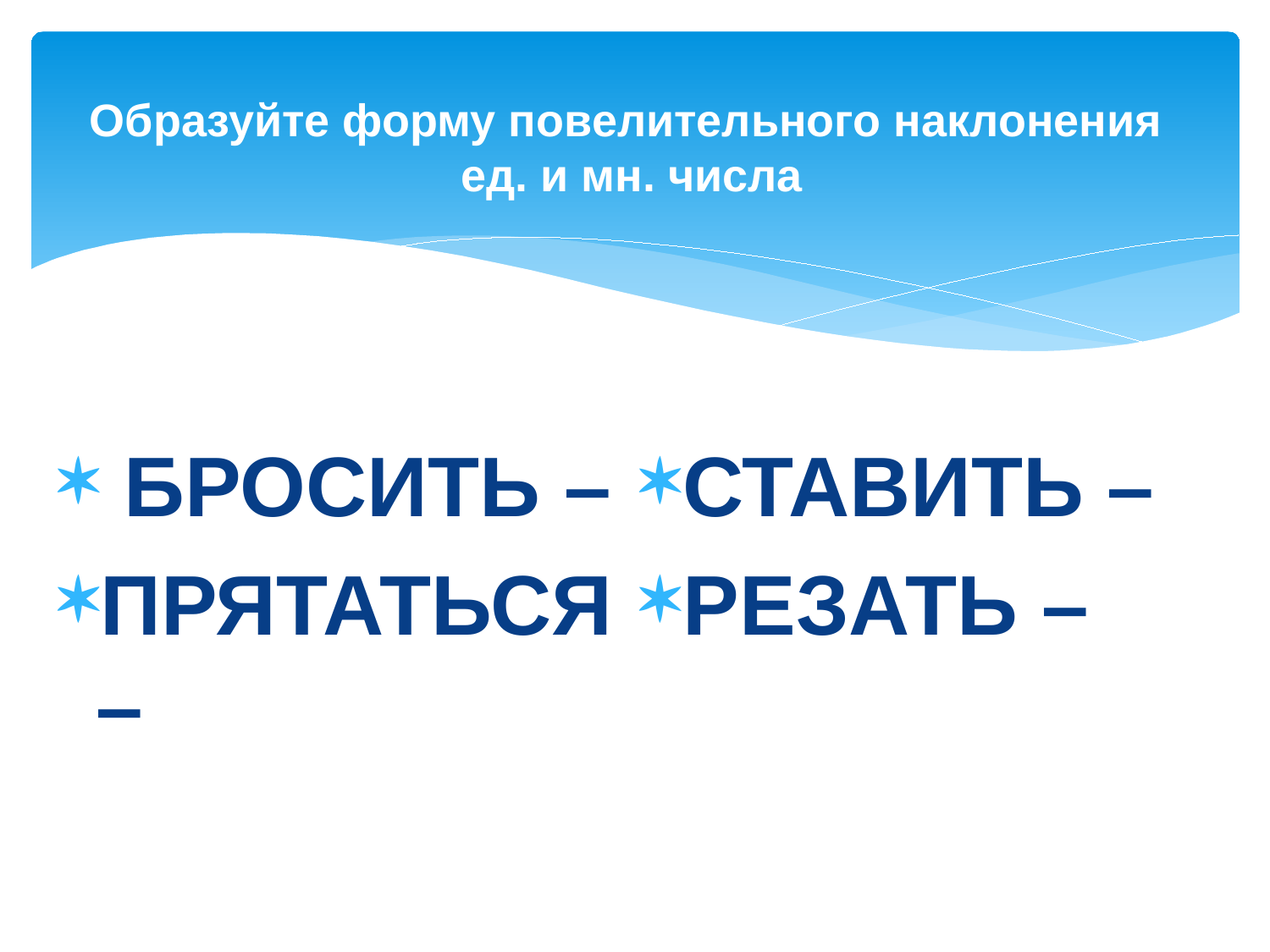

# Образуйте форму повелительного наклонения ед. и мн. числа
 БРОСИТЬ –
ПРЯТАТЬСЯ –

СТАВИТЬ –
РЕЗАТЬ –